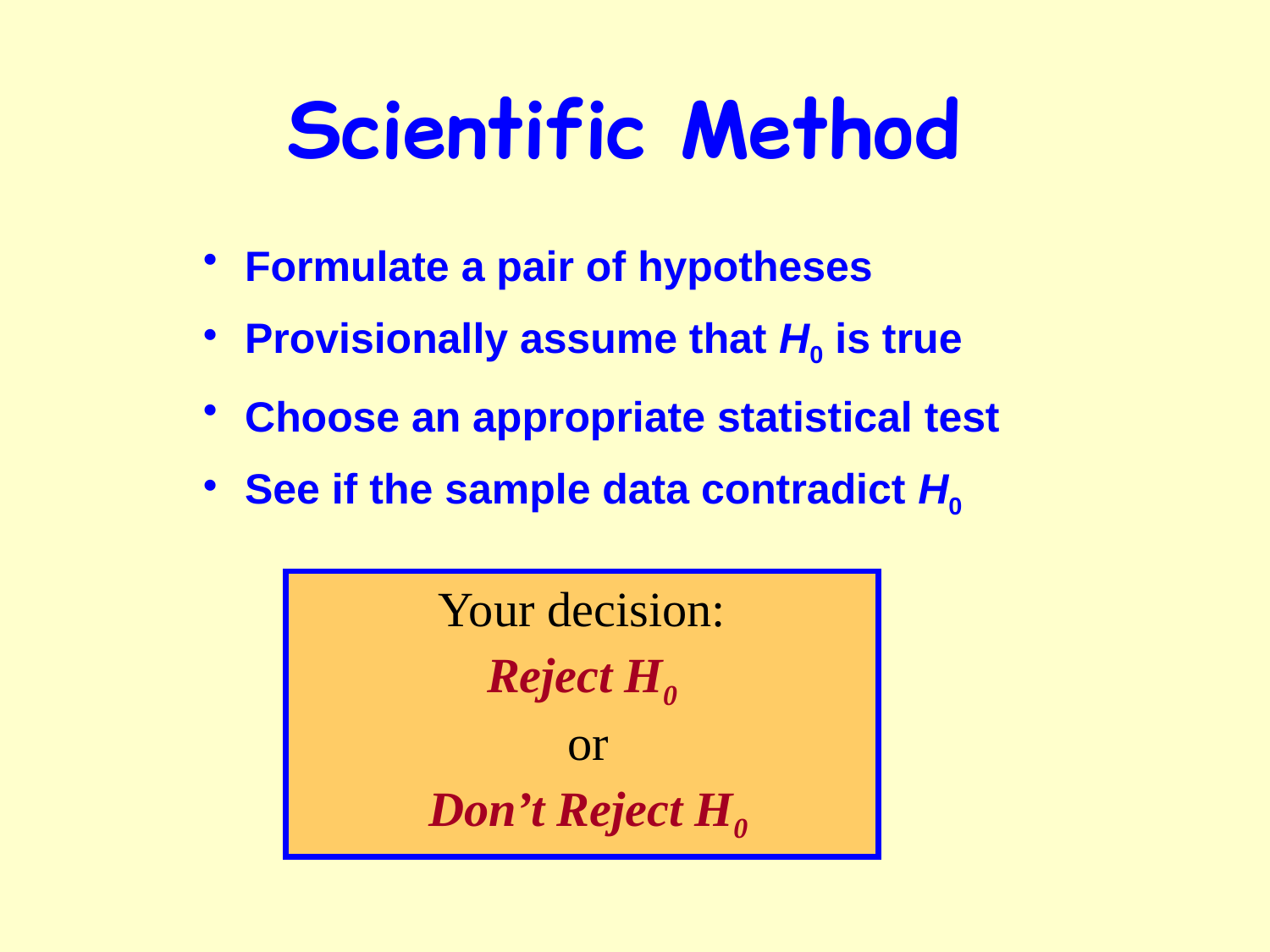

# Scientific Method
 Formulate a pair of hypotheses
 Provisionally assume that H0 is true
 Choose an appropriate statistical test
 See if the sample data contradict H0
Your decision:
 Reject H0
 or
 Don’t Reject H0